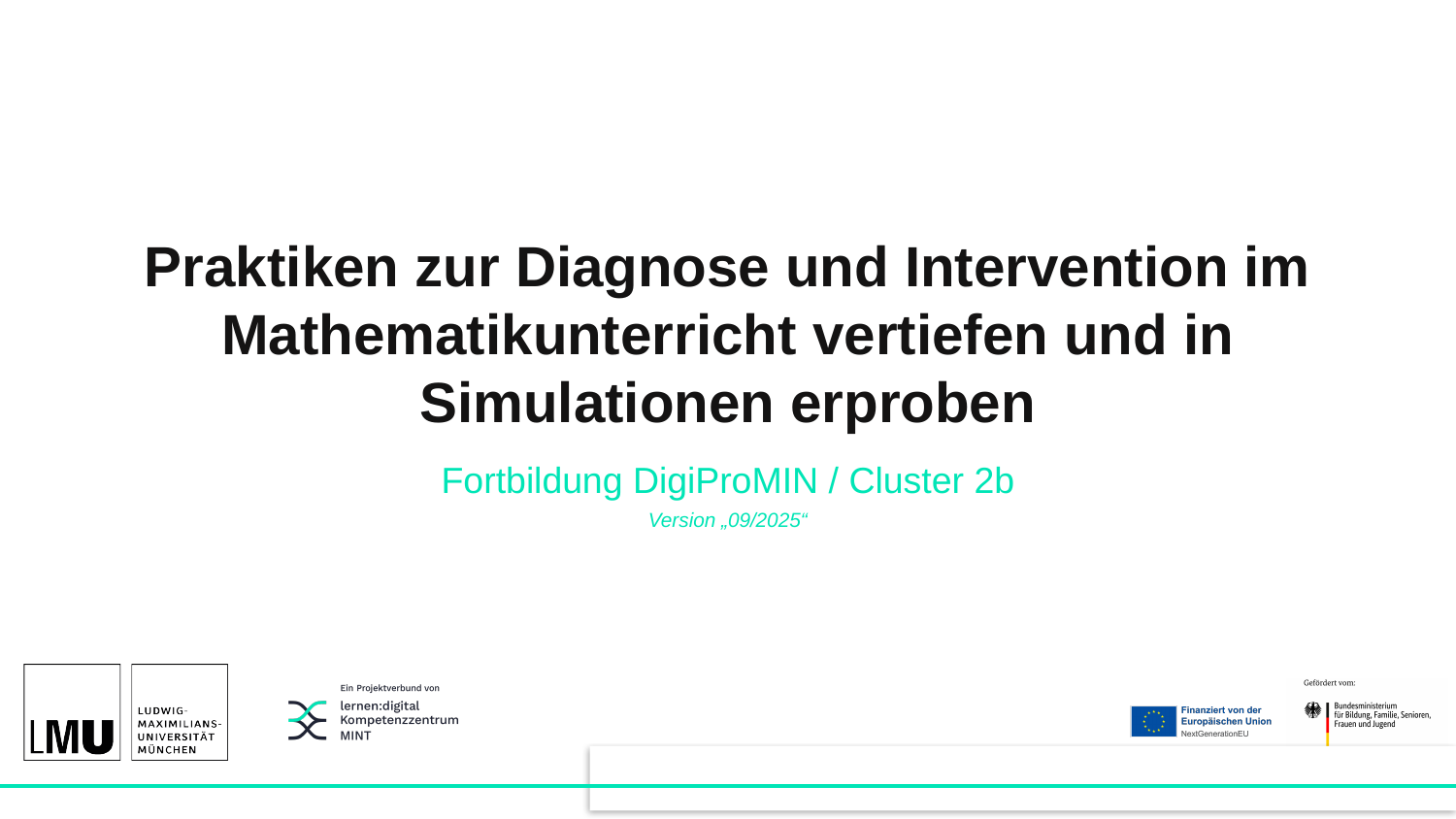

# Praktiken zur Diagnose und Intervention im Mathematikunterricht vertiefen und in Simulationen erproben
Fortbildung DigiProMIN / Cluster 2b
Version „09/2025“